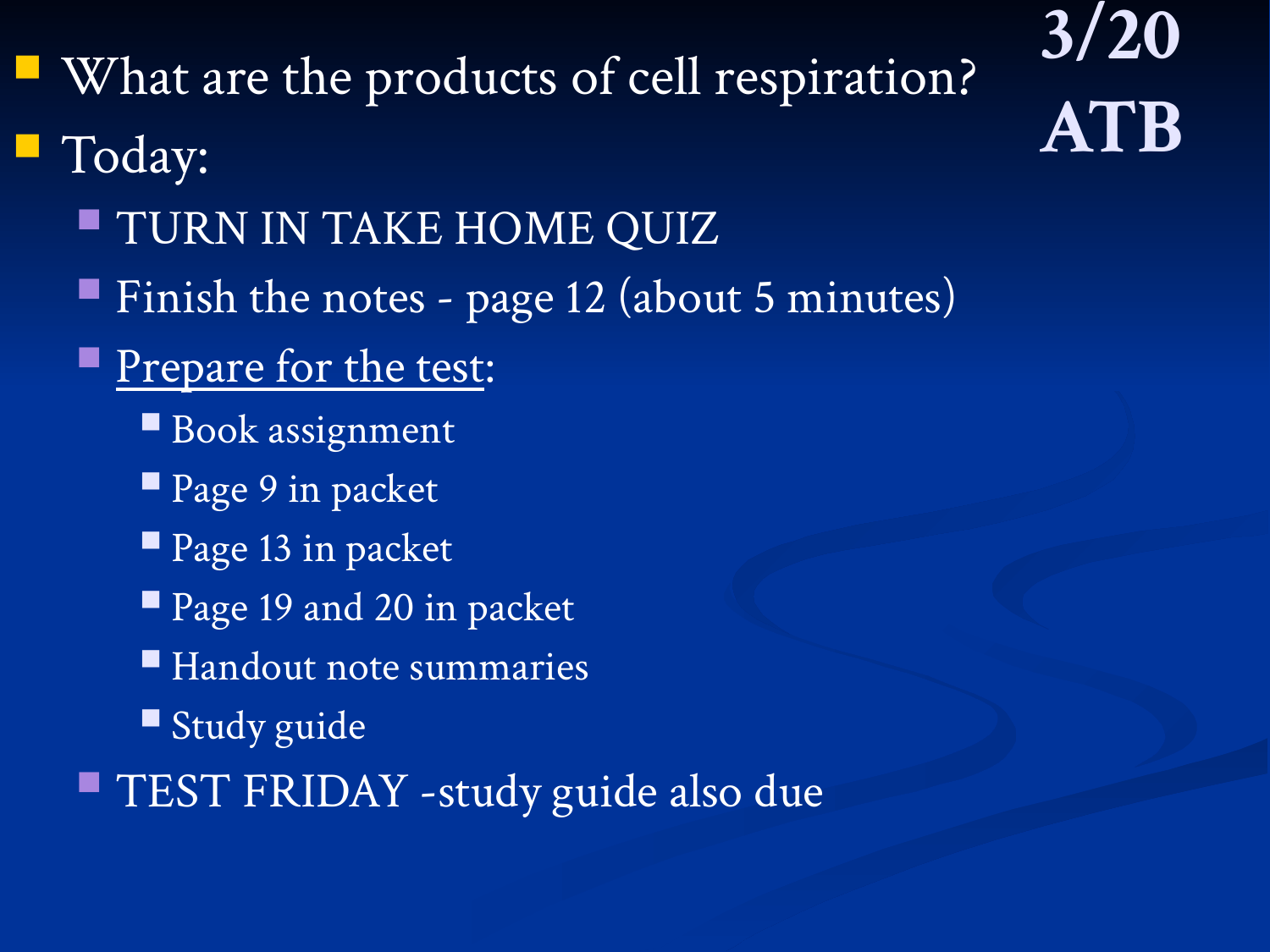

# 3/20 ATB
What are the products of cell respiration?
Today:
TURN IN TAKE HOME QUIZ
Finish the notes - page 12 (about 5 minutes)
Prepare for the test:
Book assignment
Page 9 in packet
Page 13 in packet
Page 19 and 20 in packet
Handout note summaries
Study guide
TEST FRIDAY -study guide also due